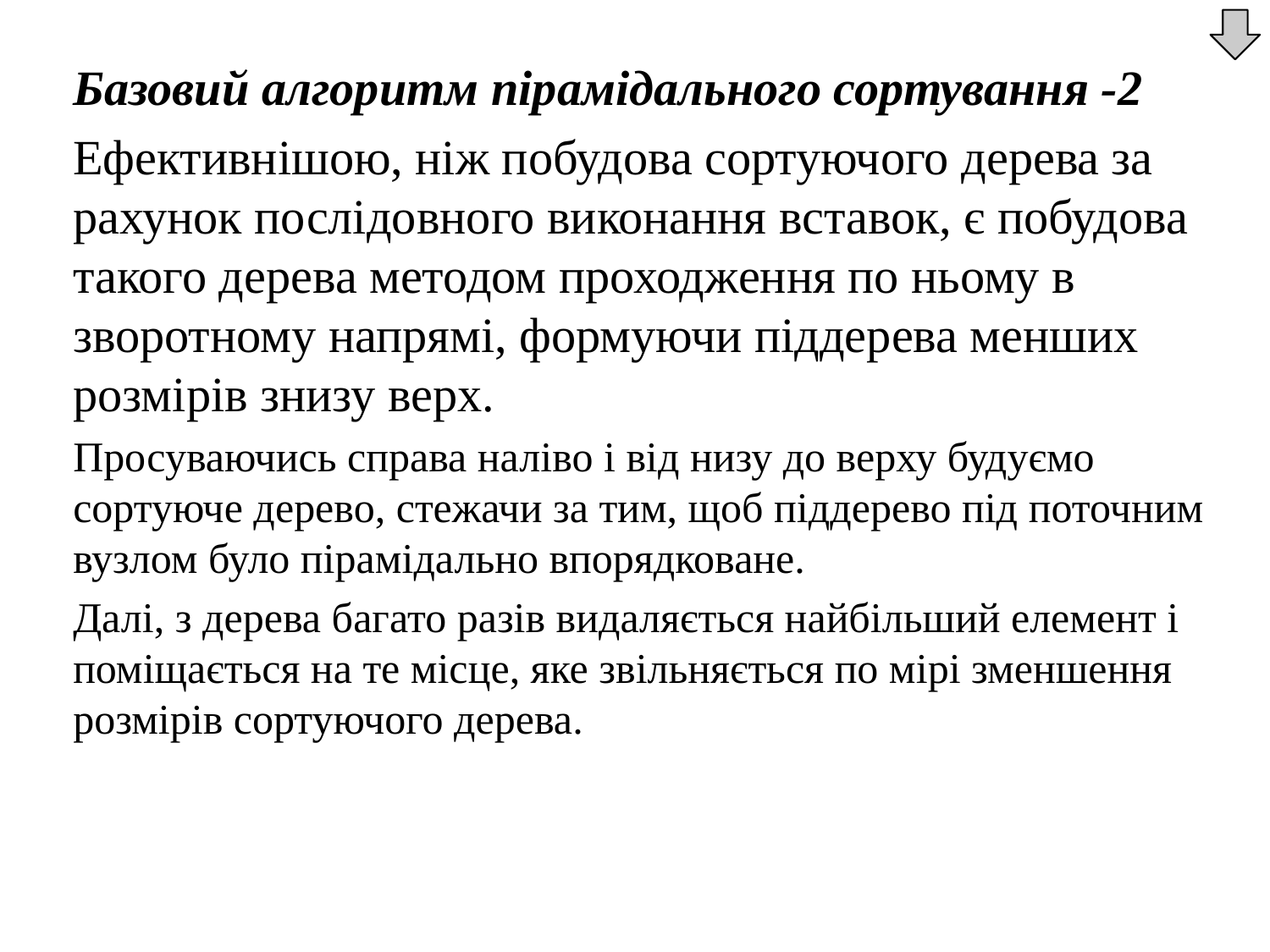

Базовий алгоритм пірамідального сортування -2
	Ефективнішою, ніж побудова сортуючого дерева за рахунок послідовного виконання вставок, є побудова такого дерева методом проходження по ньому в зворотному напрямі, формуючи піддерева менших розмірів знизу верх.
	Просуваючись справа наліво і від низу до верху будуємо сортуюче дерево, стежачи за тим, щоб піддерево під поточним вузлом було пірамідально впорядковане.
	Далі, з дерева багато разів видаляється найбільший елемент і поміщається на те місце, яке звільняється по мірі зменшення розмірів сортуючого дерева.